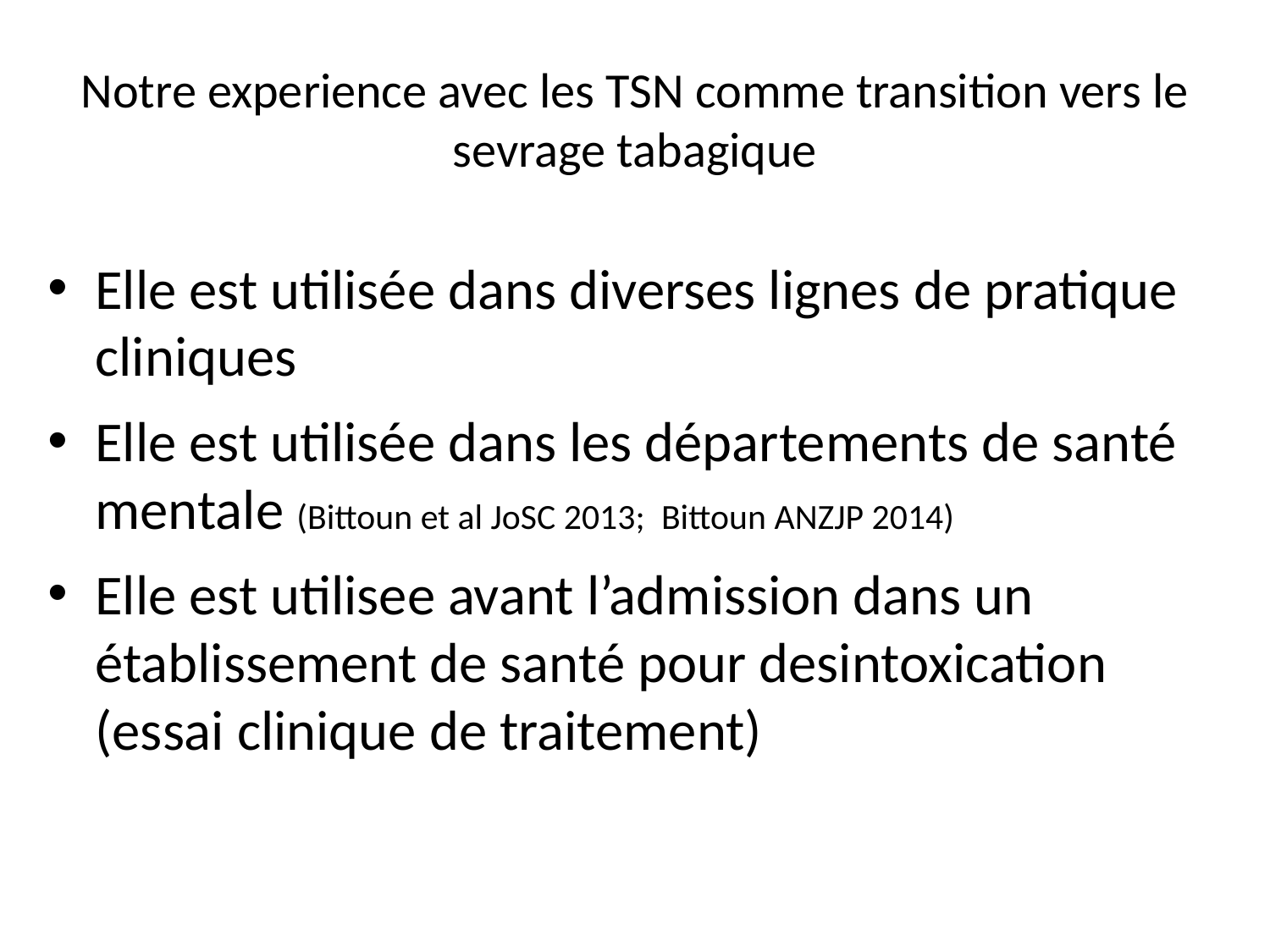

# Notre experience avec les TSN comme transition vers le sevrage tabagique
Elle est utilisée dans diverses lignes de pratique cliniques
Elle est utilisée dans les départements de santé mentale (Bittoun et al JoSC 2013;  Bittoun ANZJP 2014)
Elle est utilisee avant l’admission dans un établissement de santé pour desintoxication (essai clinique de traitement)